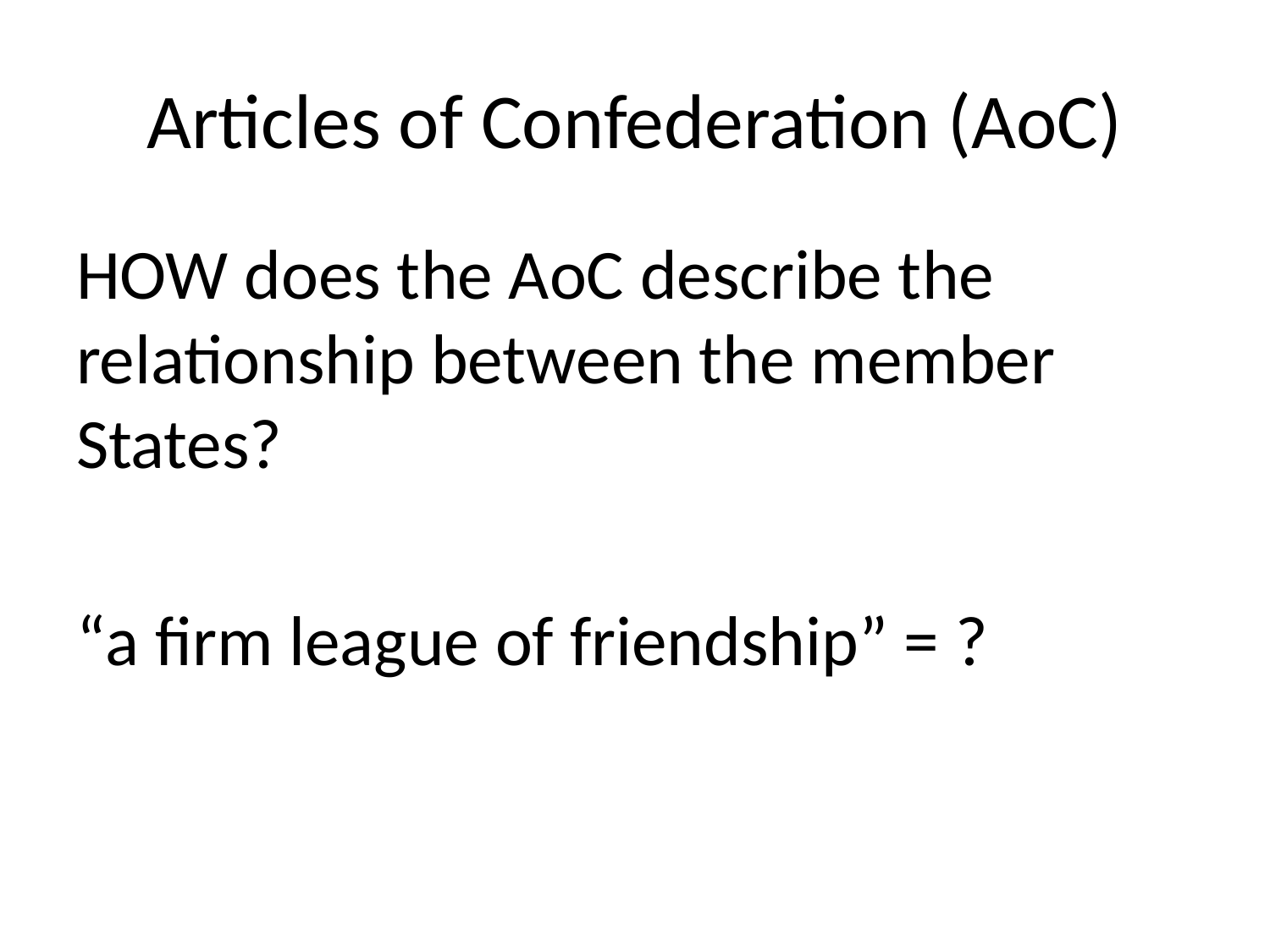

# Articles of Confederation (AoC)
HOW does the AoC describe the relationship between the member States?

“a firm league of friendship” = ?